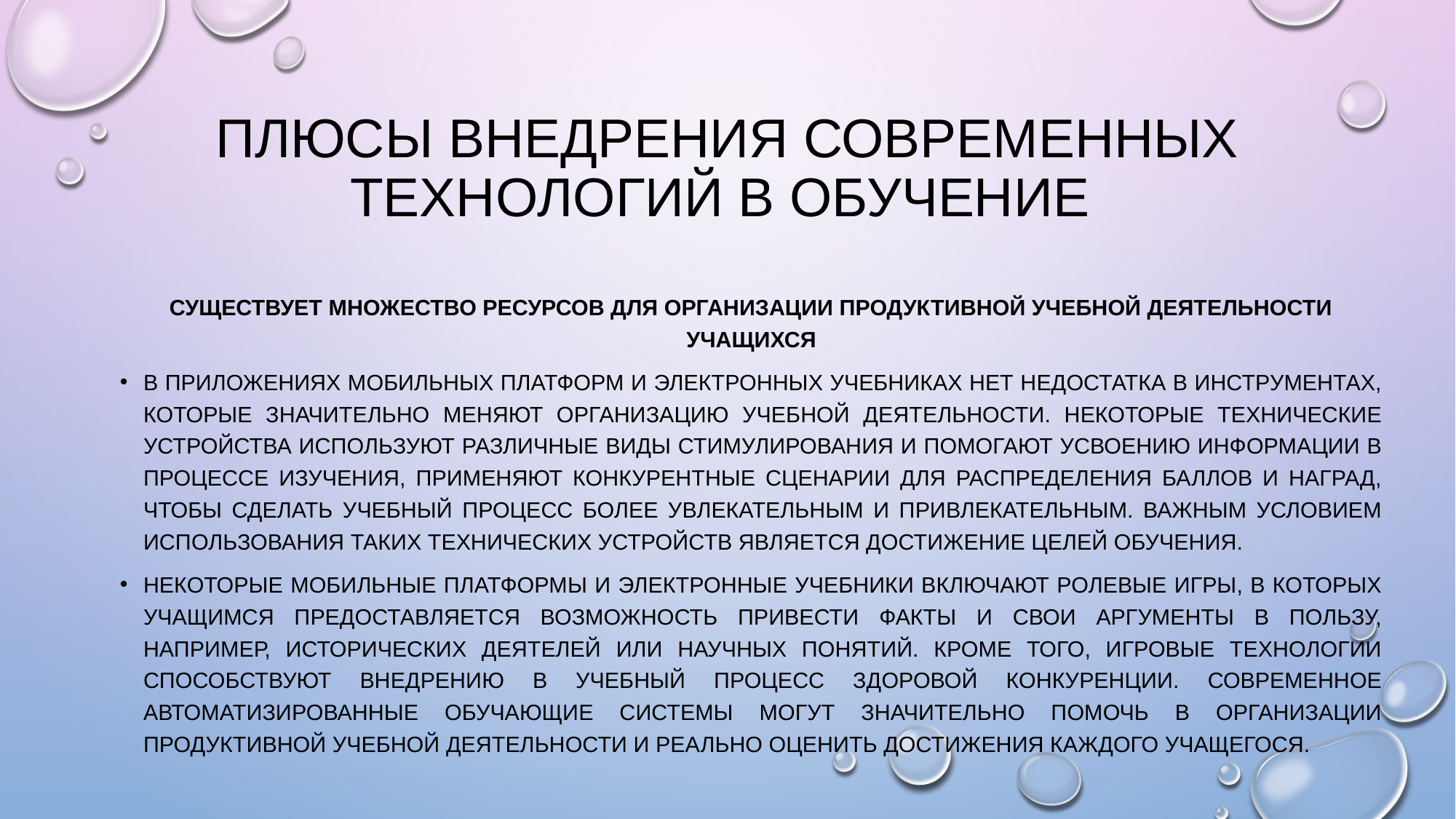

# Плюсы внедрения современных технологий в обучение
Существует множество ресурсов для организации продуктивной учебной деятельности учащихся
В приложениях мобильных платформ и электронных учебниках нет недостатка в инструментах, которые значительно меняют организацию учебной деятельности. Некоторые технические устройства используют различные виды стимулирования и помогают усвоению информации в процессе изучения, применяют конкурентные сценарии для распределения баллов и наград, чтобы сделать учебный процесс более увлекательным и привлекательным. Важным условием использования таких технических устройств является достижение целей обучения.
Некоторые мобильные платформы и электронные учебники включают ролевые игры, в которых учащимся предоставляется возможность привести факты и свои аргументы в пользу, например, исторических деятелей или научных понятий. Кроме того, игровые технологии способствуют внедрению в учебный процесс здоровой конкуренции. Современное автоматизированные обучающие системы могут значительно помочь в организации продуктивной учебной деятельности и реально оценить достижения каждого учащегося.